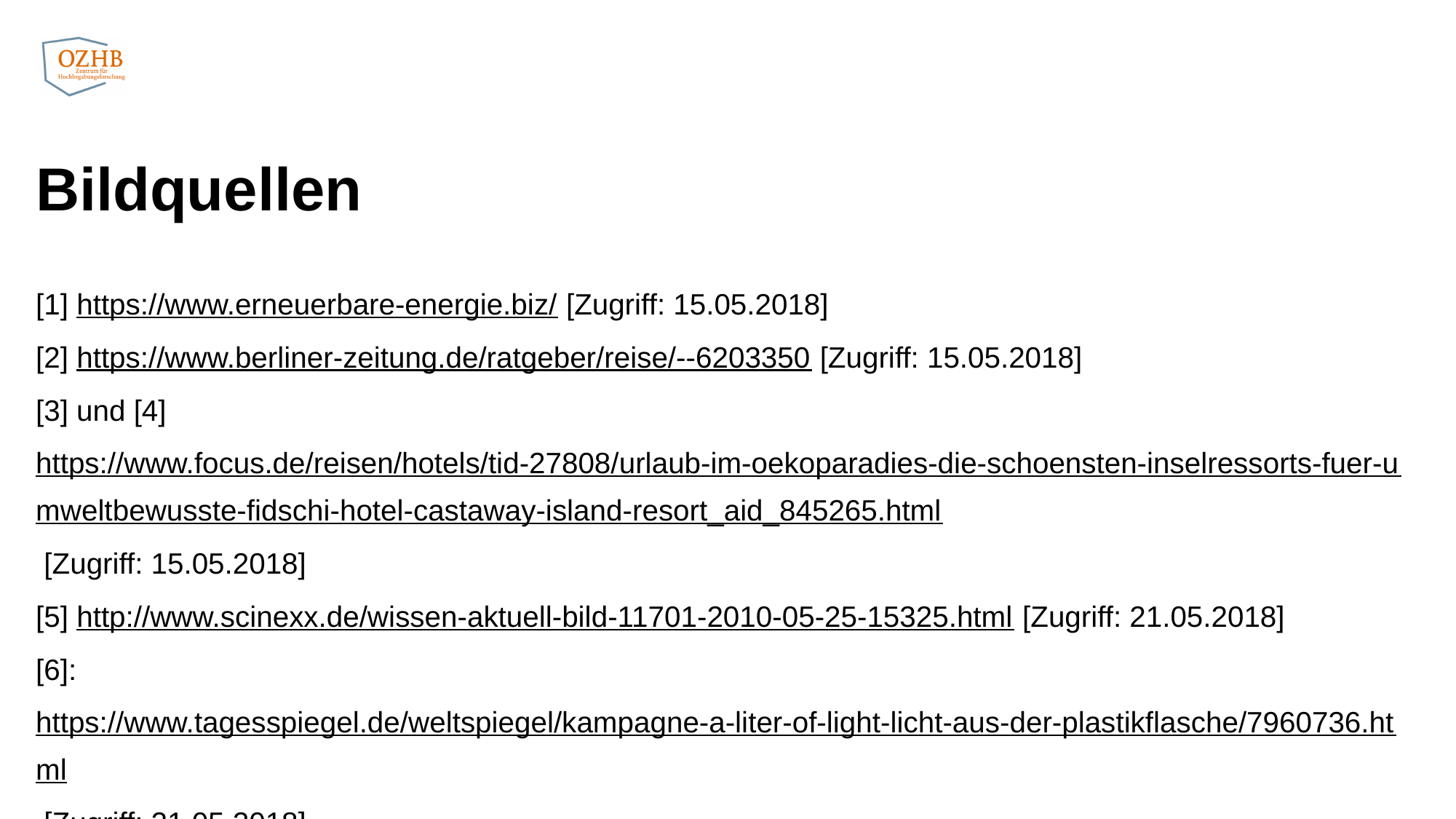

# Bildquellen
[1] https://www.erneuerbare-energie.biz/ [Zugriff: 15.05.2018]
[2] https://www.berliner-zeitung.de/ratgeber/reise/--6203350 [Zugriff: 15.05.2018]
[3] und [4] https://www.focus.de/reisen/hotels/tid-27808/urlaub-im-oekoparadies-die-schoensten-inselressorts-fuer-umweltbewusste-fidschi-hotel-castaway-island-resort_aid_845265.html [Zugriff: 15.05.2018]
[5] http://www.scinexx.de/wissen-aktuell-bild-11701-2010-05-25-15325.html [Zugriff: 21.05.2018]
[6]: https://www.tagesspiegel.de/weltspiegel/kampagne-a-liter-of-light-licht-aus-der-plastikflasche/7960736.html [Zugriff: 21.05.2018]